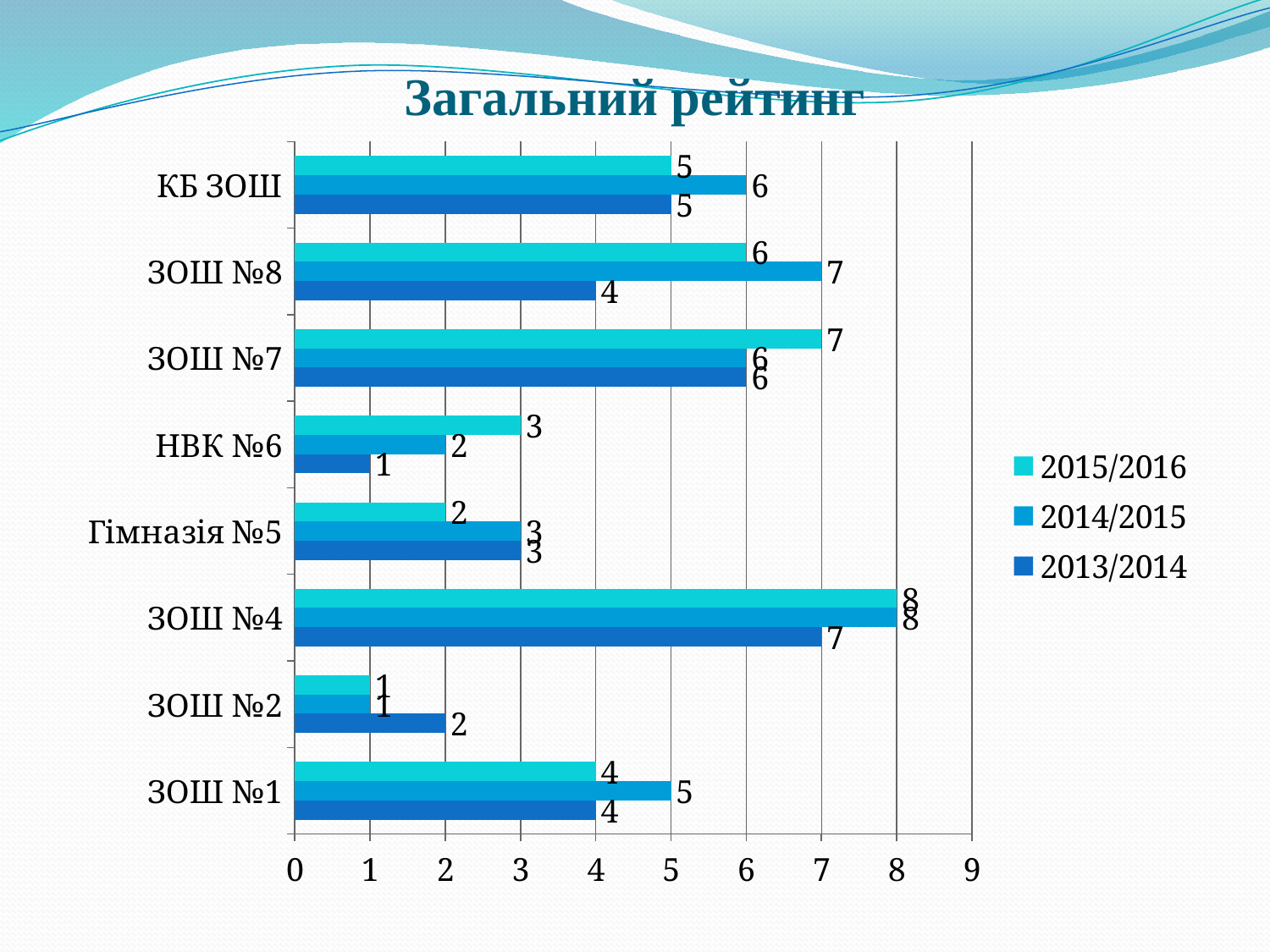

# Загальний рейтинг

### Chart

| Category | 2013/2014 | 2014/2015 | 2015/2016 |
|---|---|---|---|
| ЗОШ №1 | 4.0 | 5.0 | 4.0 |
| ЗОШ №2 | 2.0 | 1.0 | 1.0 |
| ЗОШ №4 | 7.0 | 8.0 | 8.0 |
| Гімназія №5 | 3.0 | 3.0 | 2.0 |
| НВК №6 | 1.0 | 2.0 | 3.0 |
| ЗОШ №7 | 6.0 | 6.0 | 7.0 |
| ЗОШ №8 | 4.0 | 7.0 | 6.0 |
| КБ ЗОШ | 5.0 | 6.0 | 5.0 |